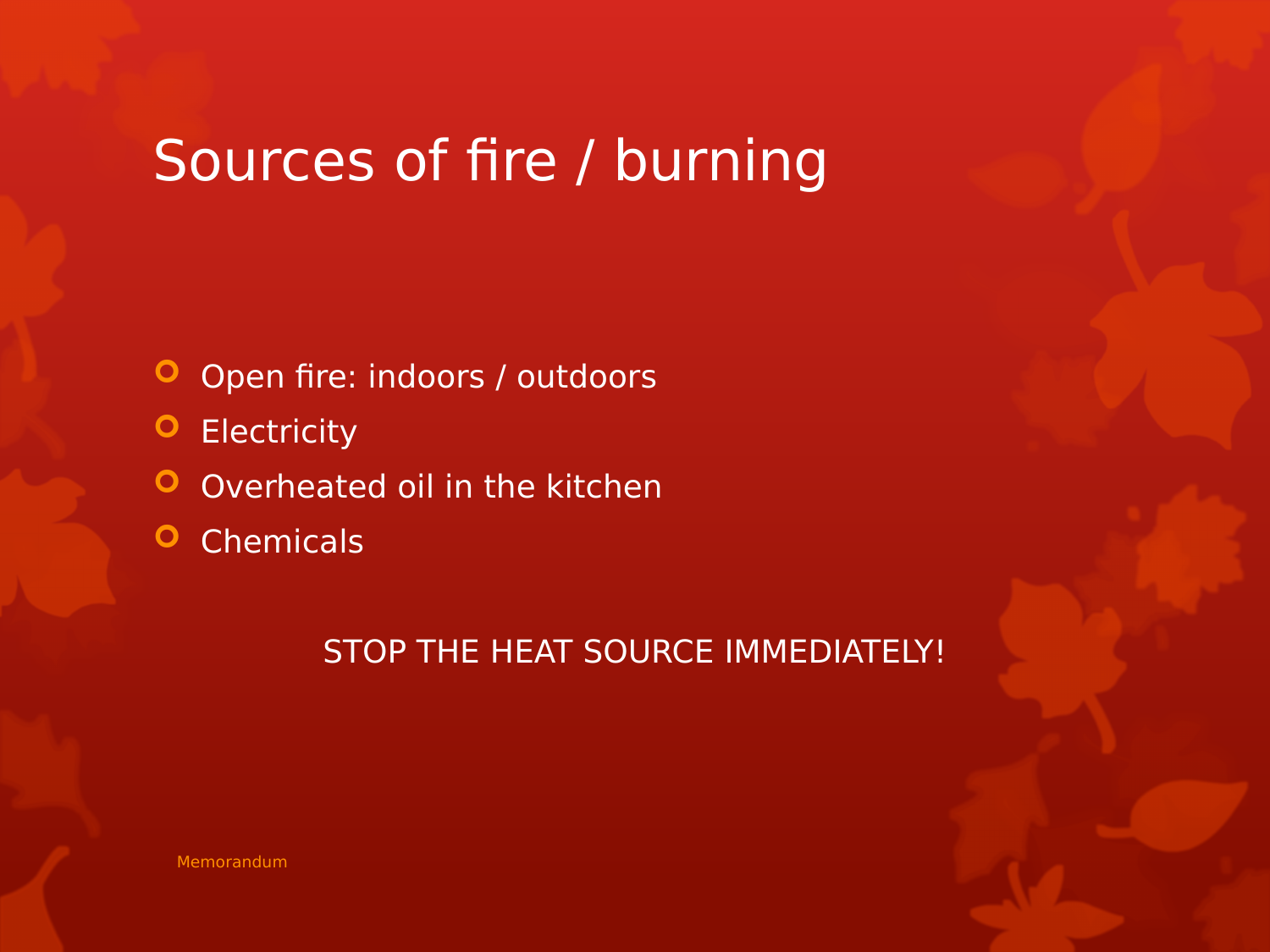

# Sources of fire / burning
Open fire: indoors / outdoors
Electricity
Overheated oil in the kitchen
Chemicals

STOP THE HEAT SOURCE IMMEDIATELY!
Memorandum